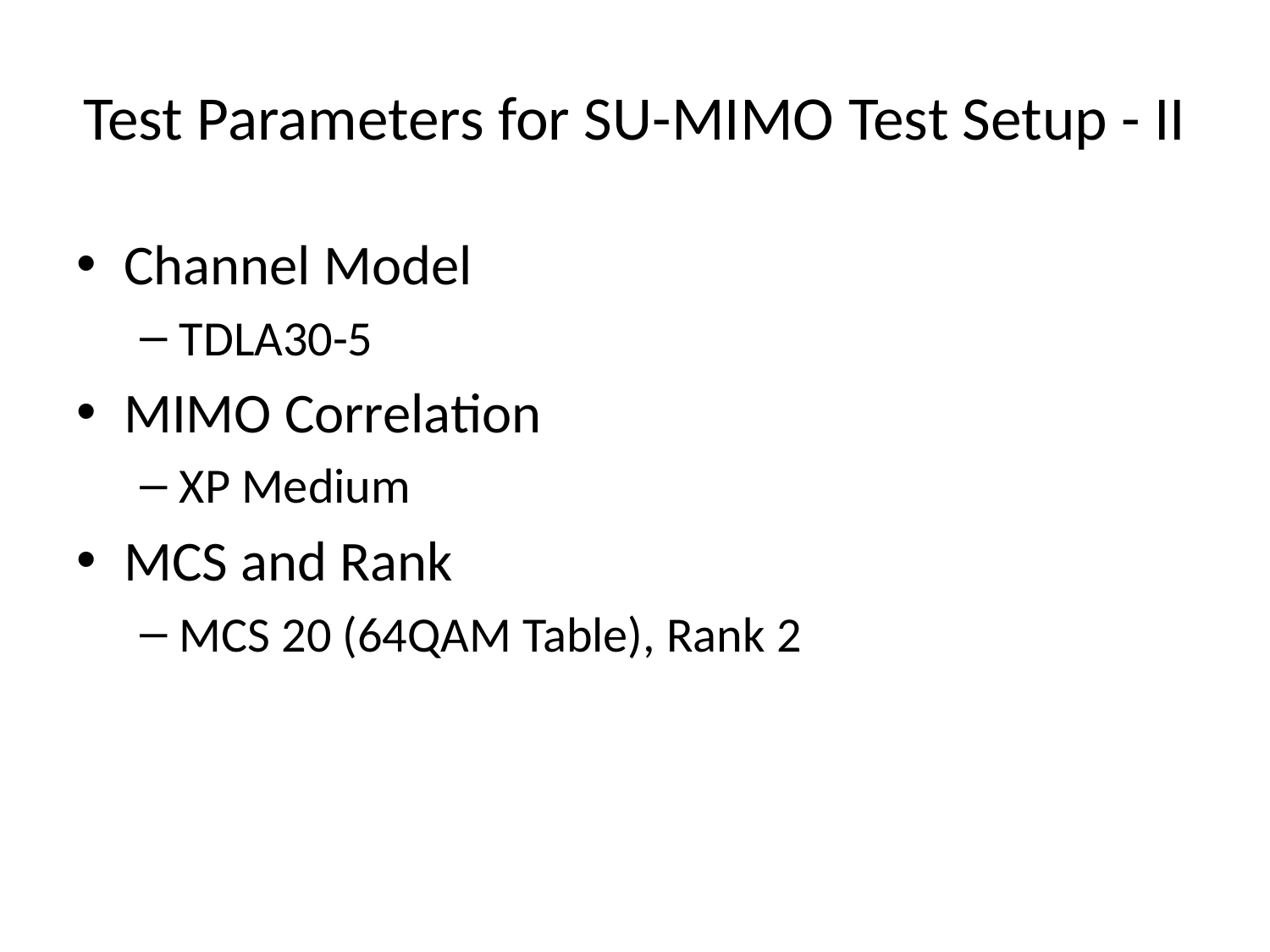

# Test Parameters for SU-MIMO Test Setup - II
Channel Model
TDLA30-5
MIMO Correlation
XP Medium
MCS and Rank
MCS 20 (64QAM Table), Rank 2